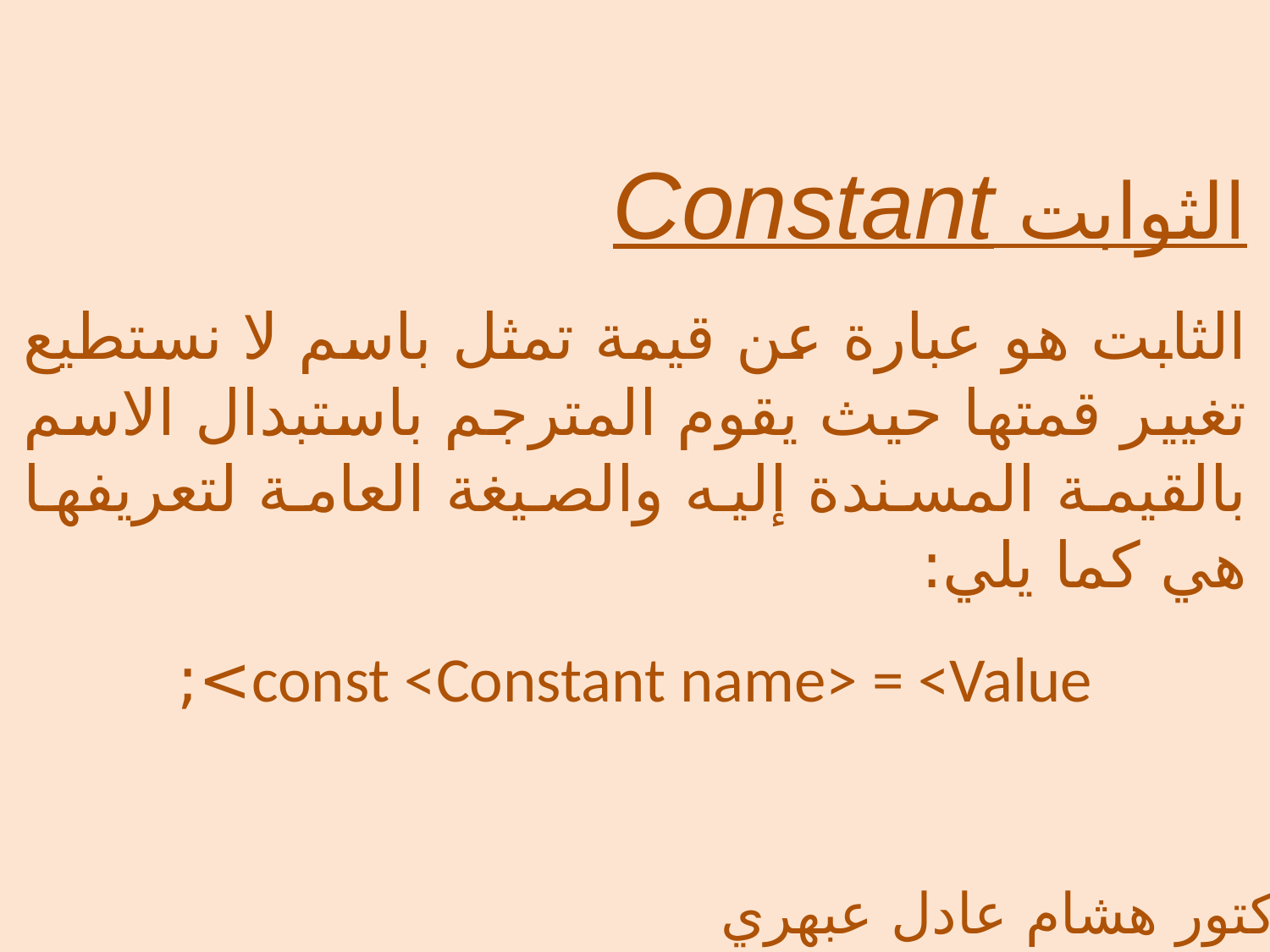

الثوابت Constant

الثابت هو عبارة عن قيمة تمثل باسم لا نستطيع تغيير قمتها حيث يقوم المترجم باستبدال الاسم بالقيمة المسندة إليه والصيغة العامة لتعريفها هي كما يلي:

const <Constant name> = <Value>;

الدكتور هشام عادل عبهري